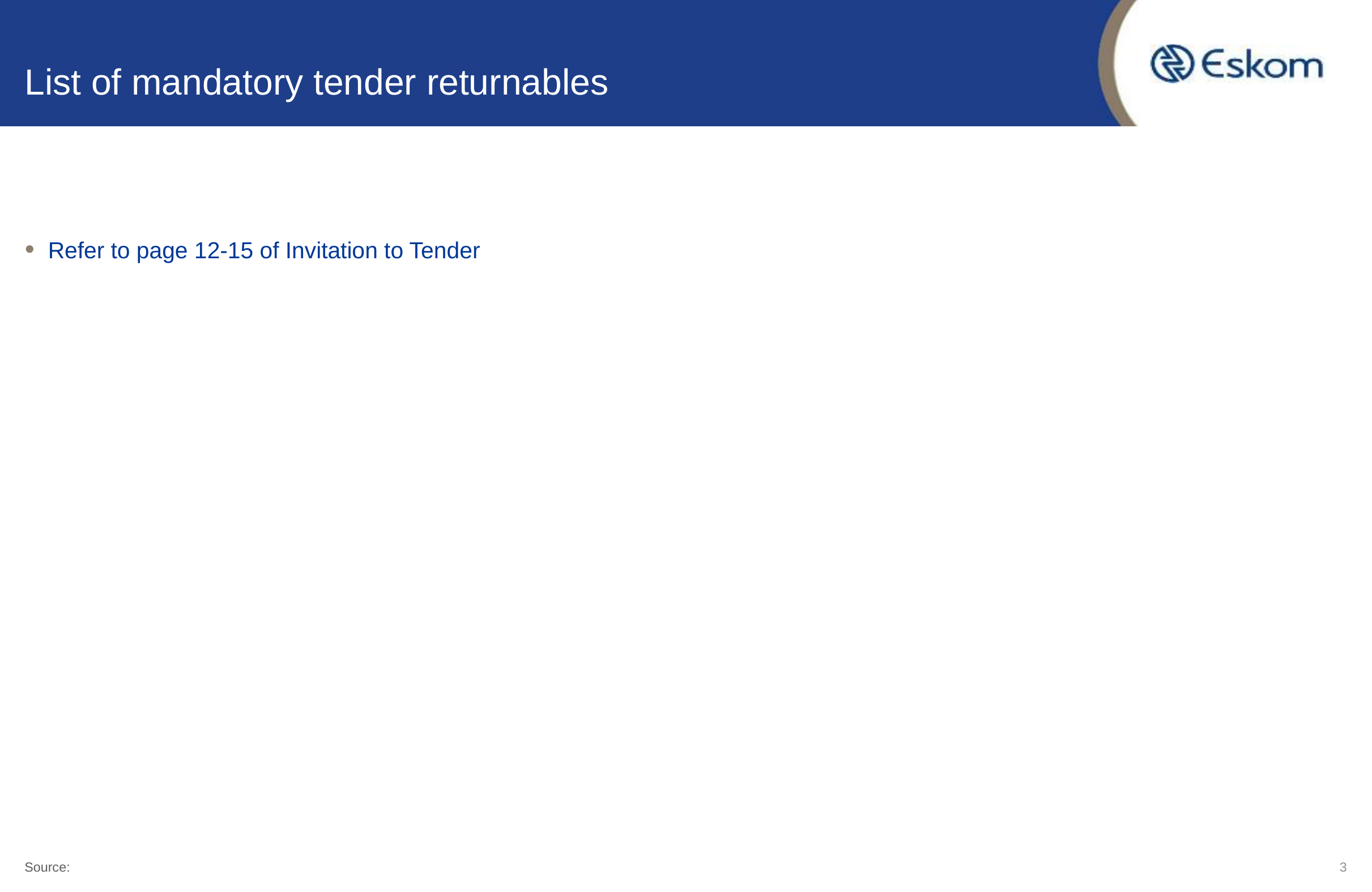

# List of mandatory tender returnables

Refer to page 12-15 of Invitation to Tender
3
Source: